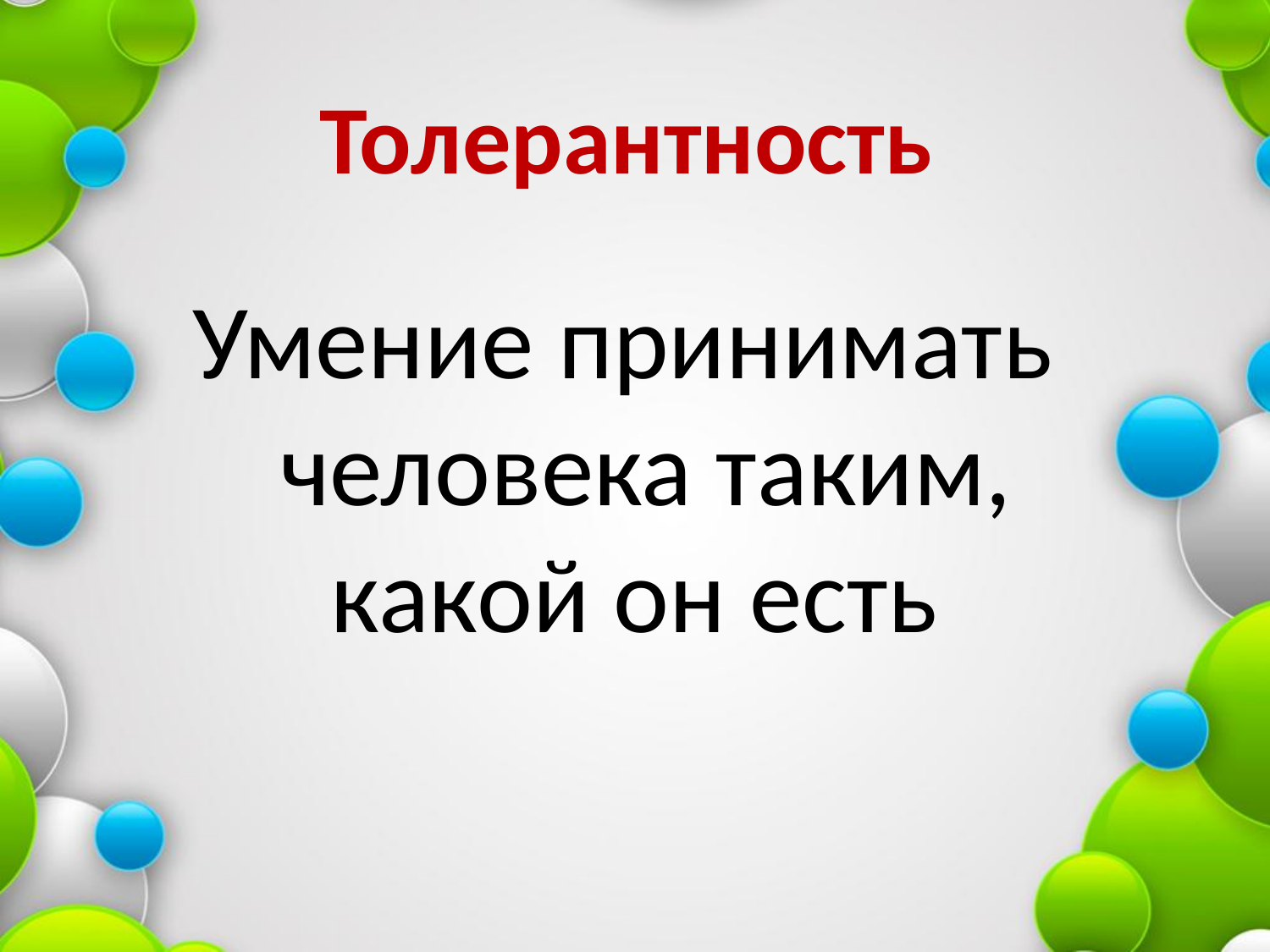

# Толерантность
Умение принимать человека таким, какой он есть